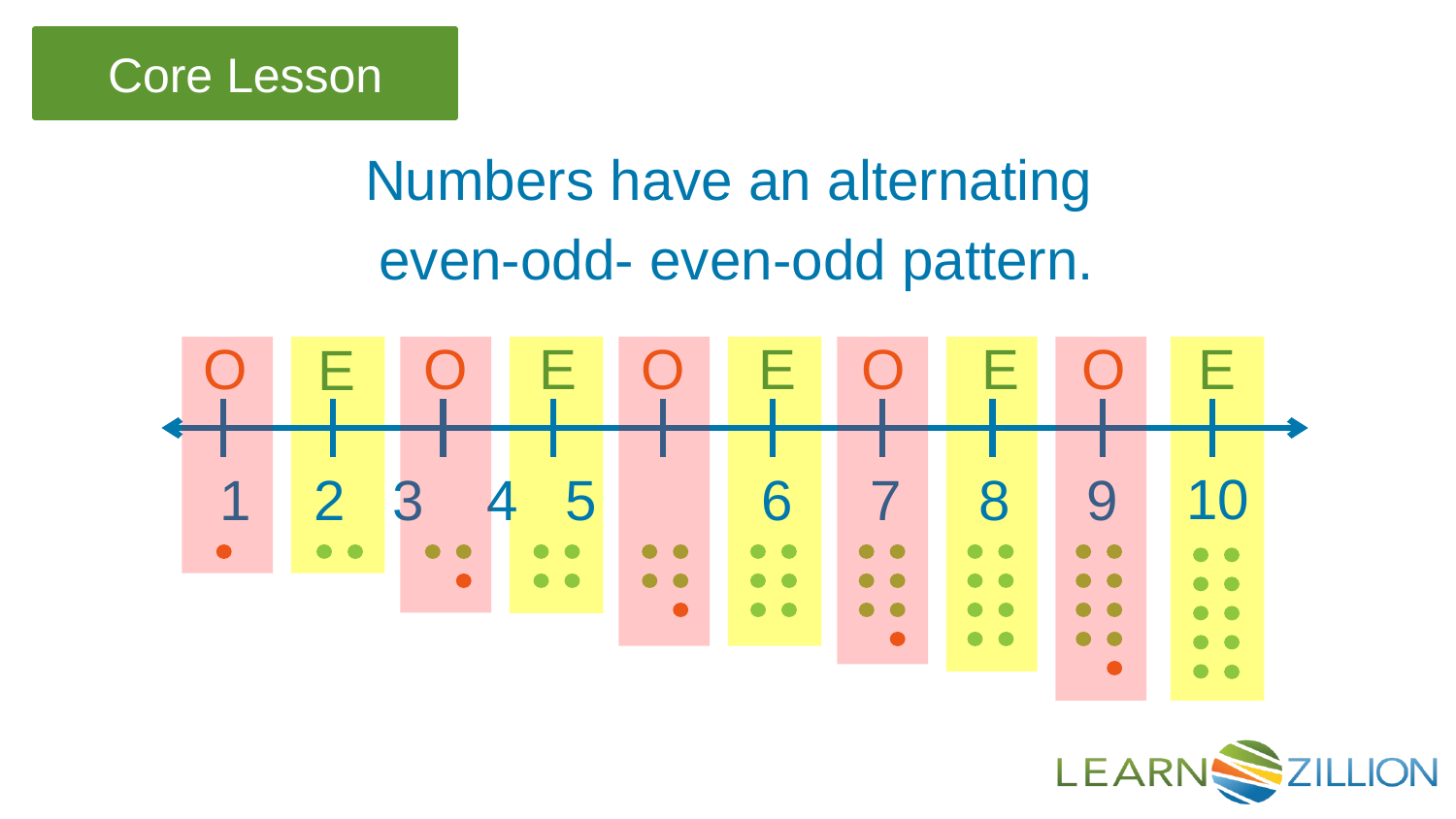

Numbers have an alternating
even-odd- even-odd pattern.
O
E
O
E
O
E
O
E
E
10
1    2   3    4   5
6
7
8
9

O